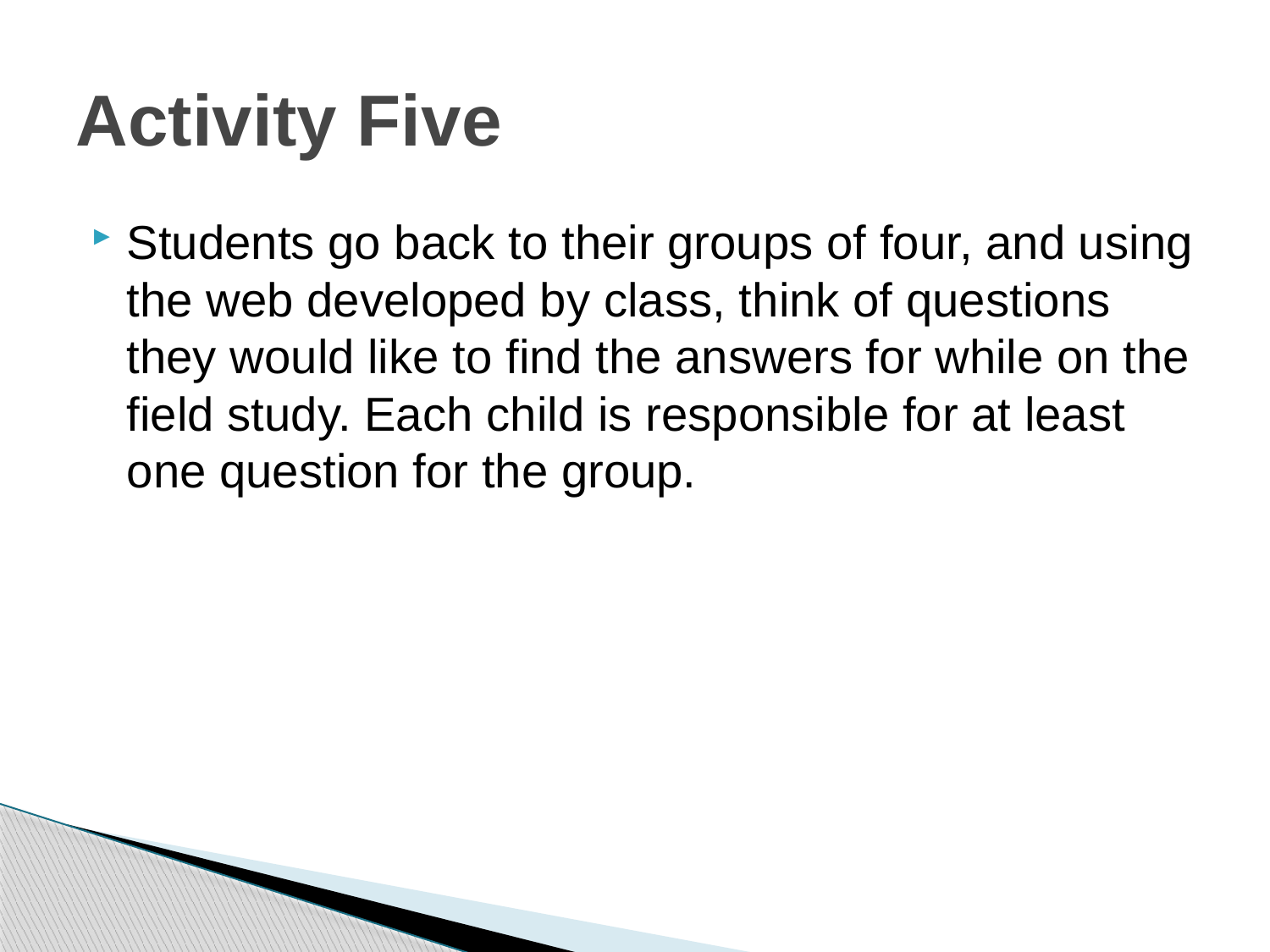

# Activity Five
Students go back to their groups of four, and using the web developed by class, think of questions they would like to find the answers for while on the field study. Each child is responsible for at least one question for the group.